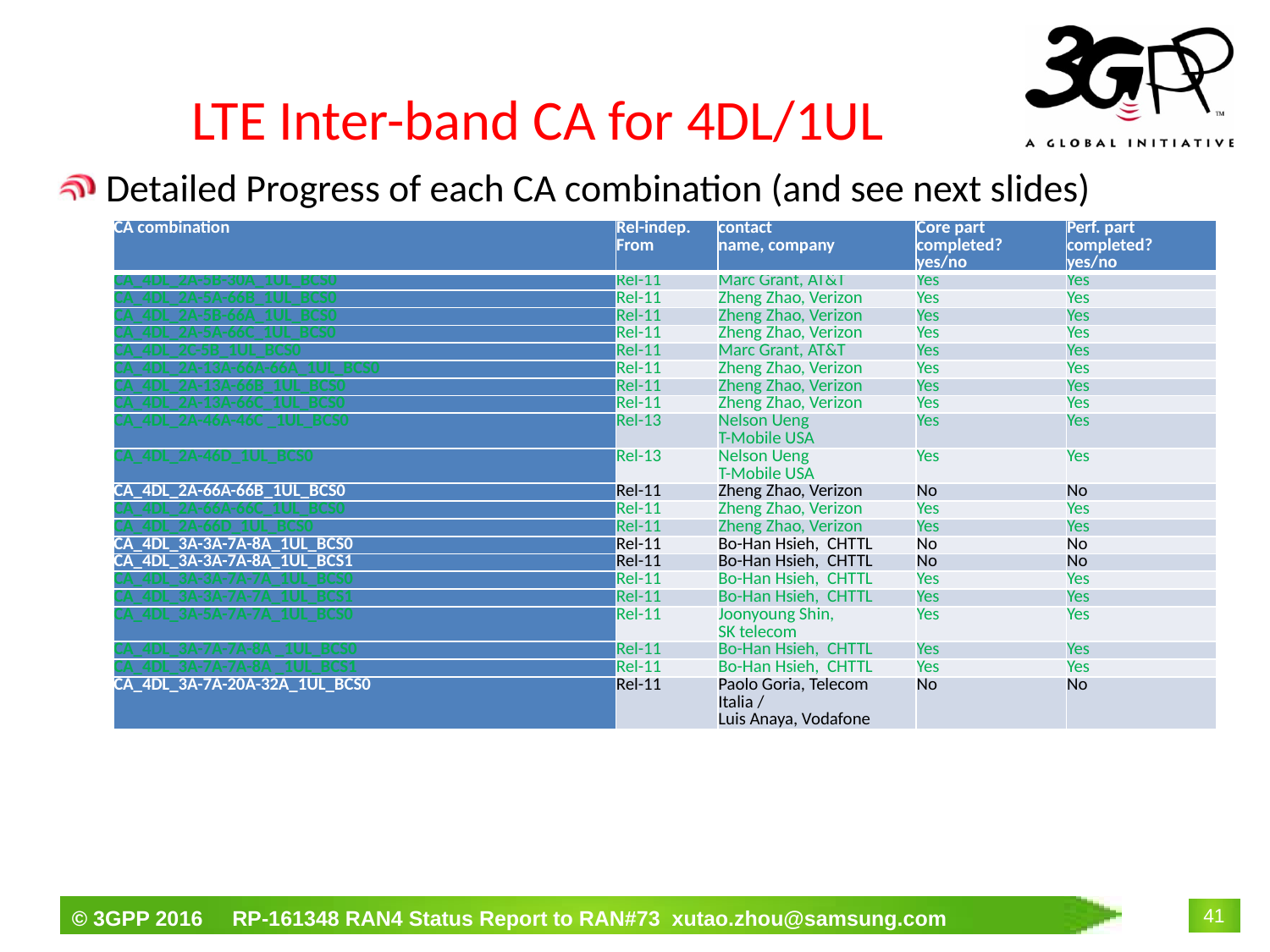

# LTE Inter-band CA for 4DL/1UL
Detailed Progress of each CA combination (and see next slides)
| CA combination | Rel-indep. From | contact name, company | Core part completed? yes/no | Perf. part completed? yes/no |
| --- | --- | --- | --- | --- |
| CA\_4DL\_2A-5B-30A\_1UL\_BCS0 | Rel-11 | Marc Grant, AT&T | Yes | Yes |
| CA\_4DL\_2A-5A-66B\_1UL\_BCS0 | Rel-11 | Zheng Zhao, Verizon | Yes | Yes |
| CA\_4DL\_2A-5B-66A\_1UL\_BCS0 | Rel-11 | Zheng Zhao, Verizon | Yes | Yes |
| CA\_4DL\_2A-5A-66C\_1UL\_BCS0 | Rel-11 | Zheng Zhao, Verizon | Yes | Yes |
| CA\_4DL\_2C-5B\_1UL\_BCS0 | Rel-11 | Marc Grant, AT&T | Yes | Yes |
| CA\_4DL\_2A-13A-66A-66A\_1UL\_BCS0 | Rel-11 | Zheng Zhao, Verizon | Yes | Yes |
| CA\_4DL\_2A-13A-66B\_1UL\_BCS0 | Rel-11 | Zheng Zhao, Verizon | Yes | Yes |
| CA\_4DL\_2A-13A-66C\_1UL\_BCS0 | Rel-11 | Zheng Zhao, Verizon | Yes | Yes |
| CA\_4DL\_2A-46A-46C \_1UL\_BCS0 | Rel-13 | Nelson Ueng T-Mobile USA | Yes | Yes |
| CA\_4DL\_2A-46D\_1UL\_BCS0 | Rel-13 | Nelson Ueng T-Mobile USA | Yes | Yes |
| CA\_4DL\_2A-66A-66B\_1UL\_BCS0 | Rel-11 | Zheng Zhao, Verizon | No | No |
| CA\_4DL\_2A-66A-66C\_1UL\_BCS0 | Rel-11 | Zheng Zhao, Verizon | Yes | Yes |
| CA\_4DL\_2A-66D\_1UL\_BCS0 | Rel-11 | Zheng Zhao, Verizon | Yes | Yes |
| CA\_4DL\_3A-3A-7A-8A\_1UL\_BCS0 | Rel-11 | Bo-Han Hsieh, CHTTL | No | No |
| CA\_4DL\_3A-3A-7A-8A\_1UL\_BCS1 | Rel-11 | Bo-Han Hsieh, CHTTL | No | No |
| CA\_4DL\_3A-3A-7A-7A\_1UL\_BCS0 | Rel-11 | Bo-Han Hsieh, CHTTL | Yes | Yes |
| CA\_4DL\_3A-3A-7A-7A\_1UL\_BCS1 | Rel-11 | Bo-Han Hsieh, CHTTL | Yes | Yes |
| CA\_4DL\_3A-5A-7A-7A\_1UL\_BCS0 | Rel-11 | Joonyoung Shin, SK telecom | Yes | Yes |
| CA\_4DL\_3A-7A-7A-8A \_1UL\_BCS0 | Rel-11 | Bo-Han Hsieh, CHTTL | Yes | Yes |
| CA\_4DL\_3A-7A-7A-8A \_1UL\_BCS1 | Rel-11 | Bo-Han Hsieh, CHTTL | Yes | Yes |
| CA\_4DL\_3A-7A-20A-32A\_1UL\_BCS0 | Rel-11 | Paolo Goria, Telecom Italia / Luis Anaya, Vodafone | No | No |